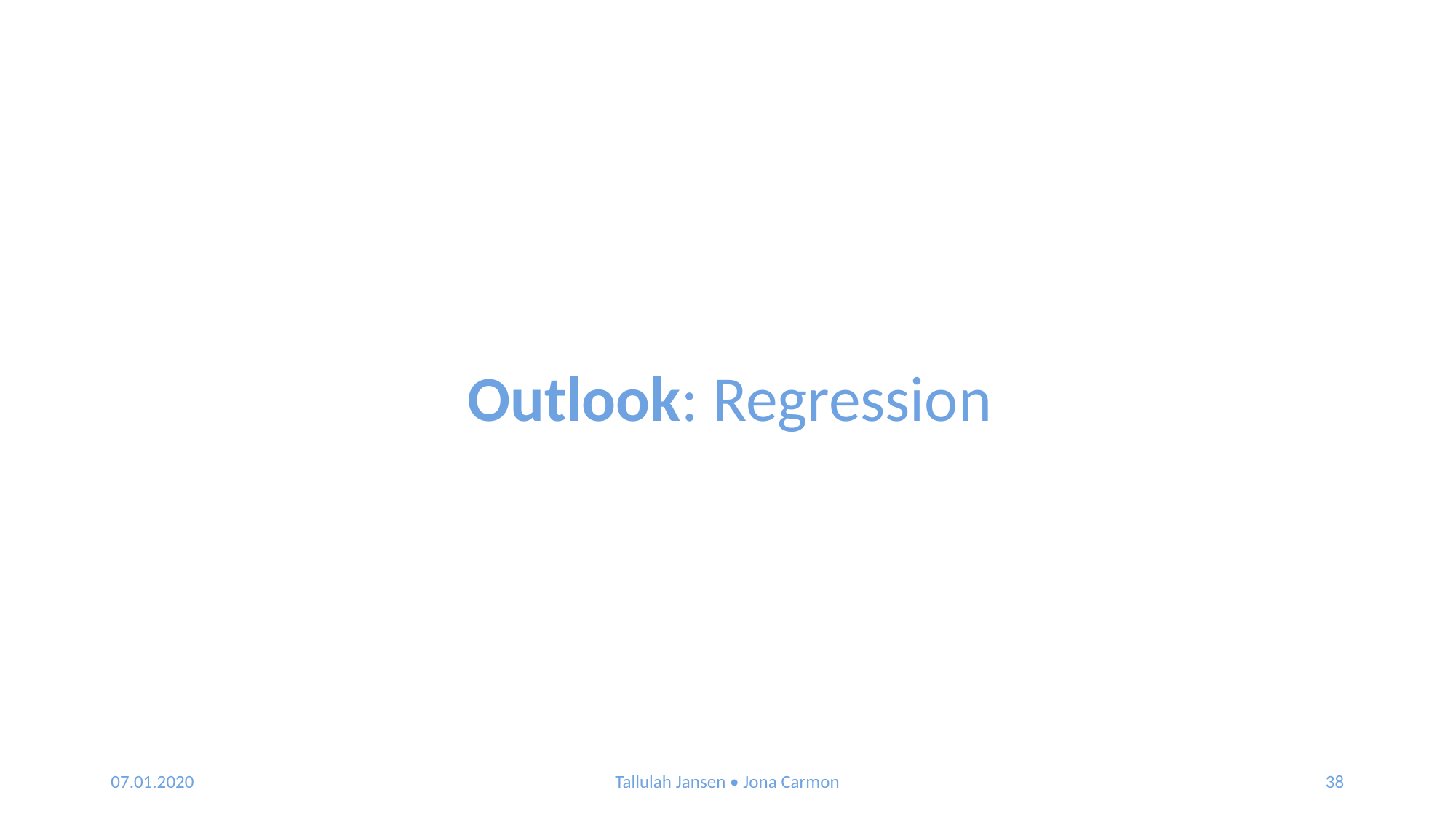

Outlook: Regression
07.01.2020
Tallulah Jansen • Jona Carmon
38